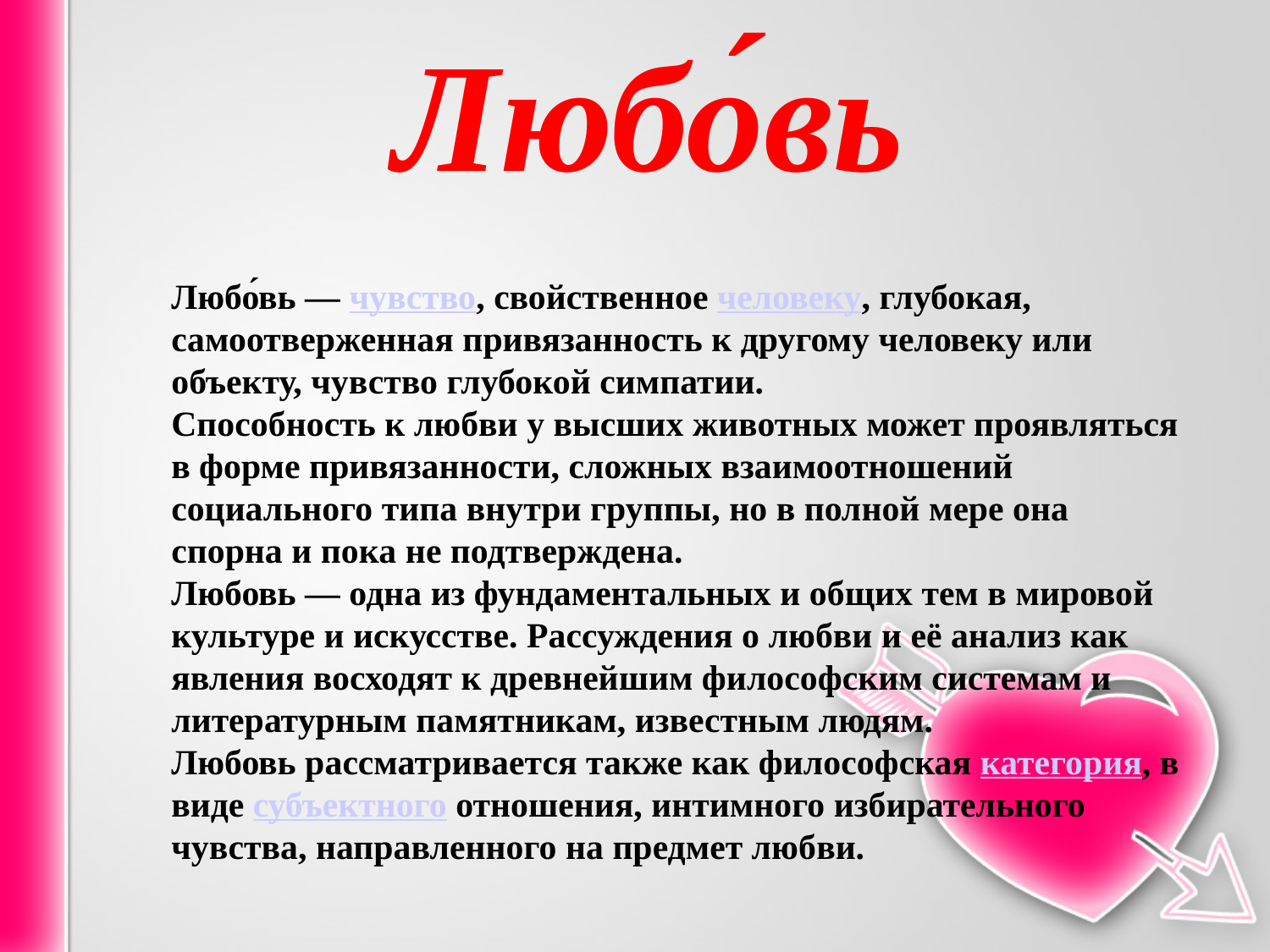

# Любо́вь
Любо́вь — чувство, свойственное человеку, глубокая, самоотверженная привязанность к другому человеку или объекту, чувство глубокой симпатии.
Способность к любви у высших животных может проявляться в форме привязанности, сложных взаимоотношений социального типа внутри группы, но в полной мере она спорна и пока не подтверждена.
Любовь — одна из фундаментальных и общих тем в мировой культуре и искусстве. Рассуждения о любви и её анализ как явления восходят к древнейшим философским системам и литературным памятникам, известным людям.
Любовь рассматривается также как философская категория, в виде субъектного отношения, интимного избирательного чувства, направленного на предмет любви.